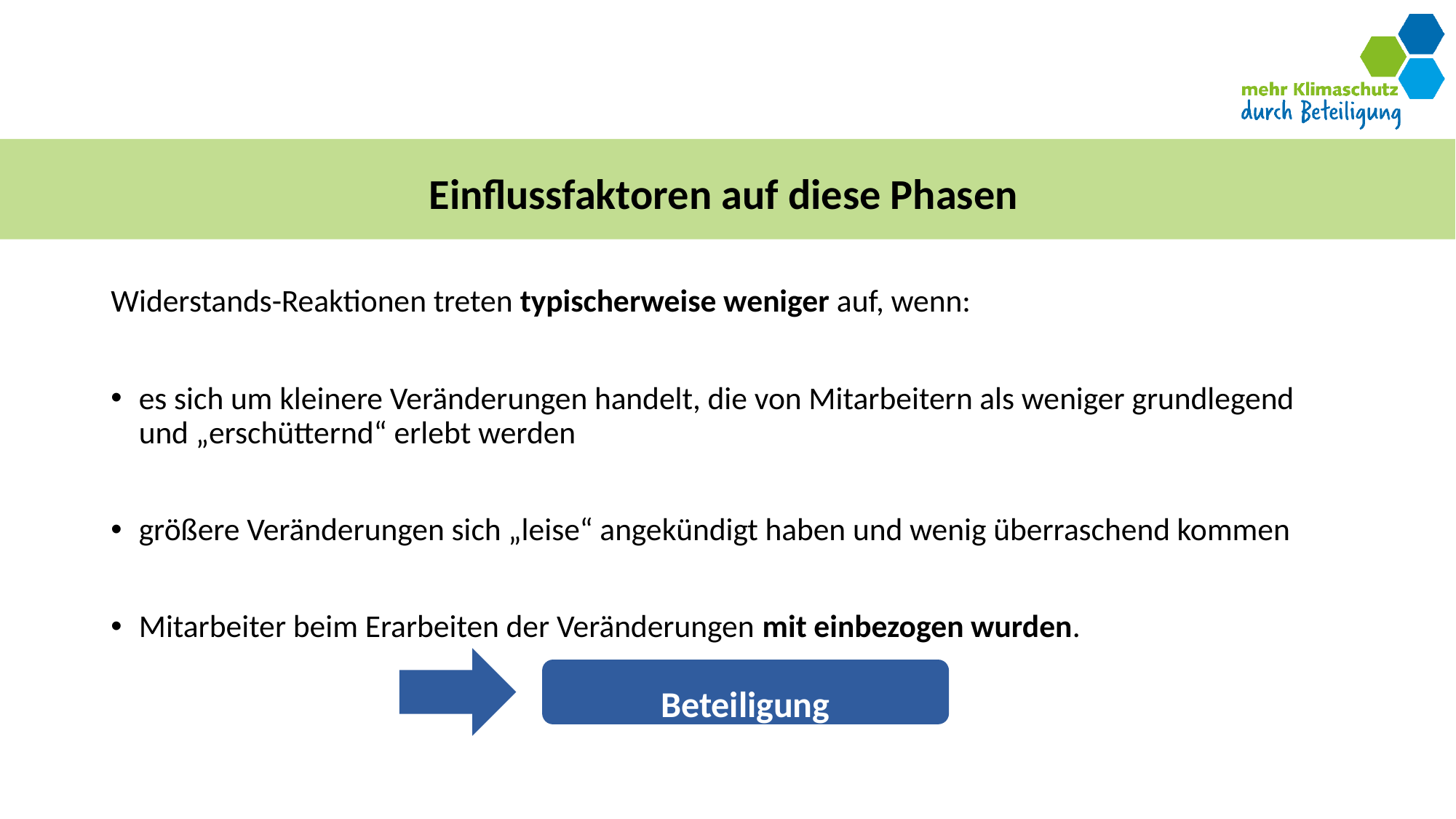

# Einflussfaktoren auf diese Phasen
Widerstands-Reaktionen treten typischerweise weniger auf, wenn:

es sich um kleinere Veränderungen handelt, die von Mitarbeitern als weniger grundlegend und „erschütternd“ erlebt werden

größere Veränderungen sich „leise“ angekündigt haben und wenig überraschend kommen

Mitarbeiter beim Erarbeiten der Veränderungen mit einbezogen wurden.

Beteiligung